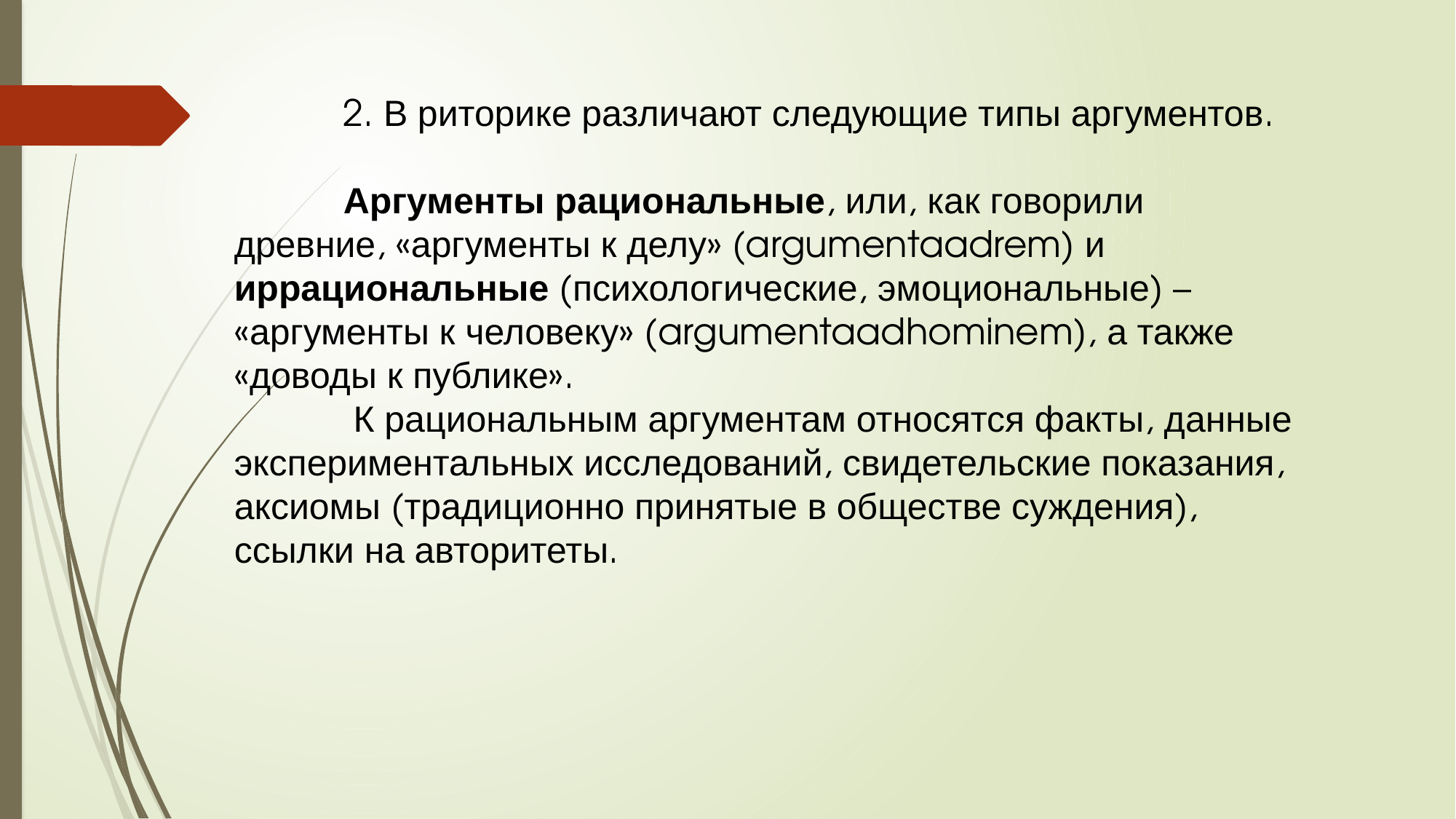

2. В риторике различают следующие типы аргументов.

	Аргументы рациональные, или, как говорили древние, «аргументы к делу» (argumentaadrem) и иррациональные (психологические, эмоциональные) – «аргументы к человеку» (argumentaadhominem), а также «доводы к публике».
	 К рациональным аргументам относятся факты, данные экспериментальных исследований, свидетельские показания, аксиомы (традиционно принятые в обществе суждения), ссылки на авторитеты.